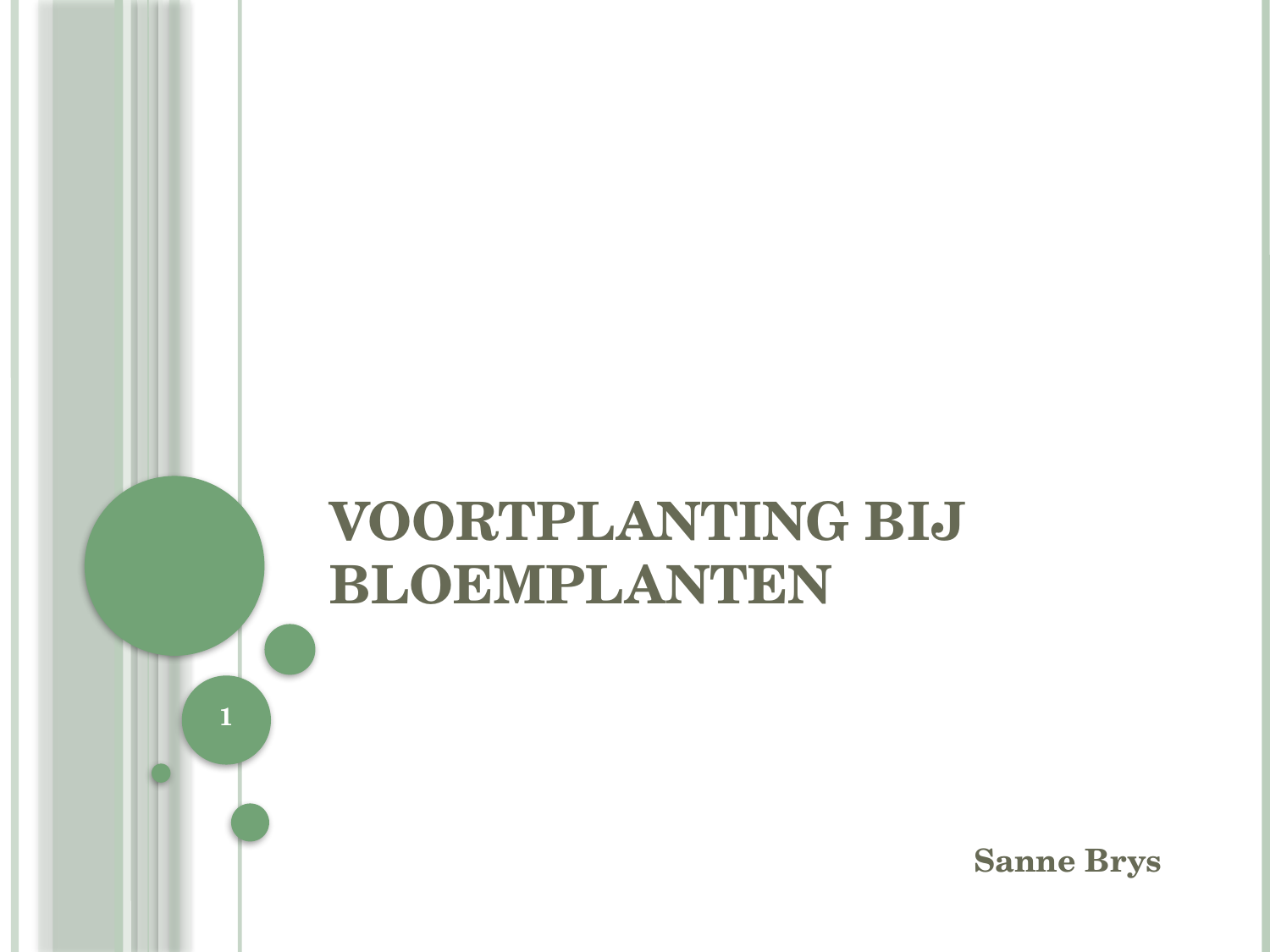

# Voortplanting bij bloemplanten
1
Sanne Brys